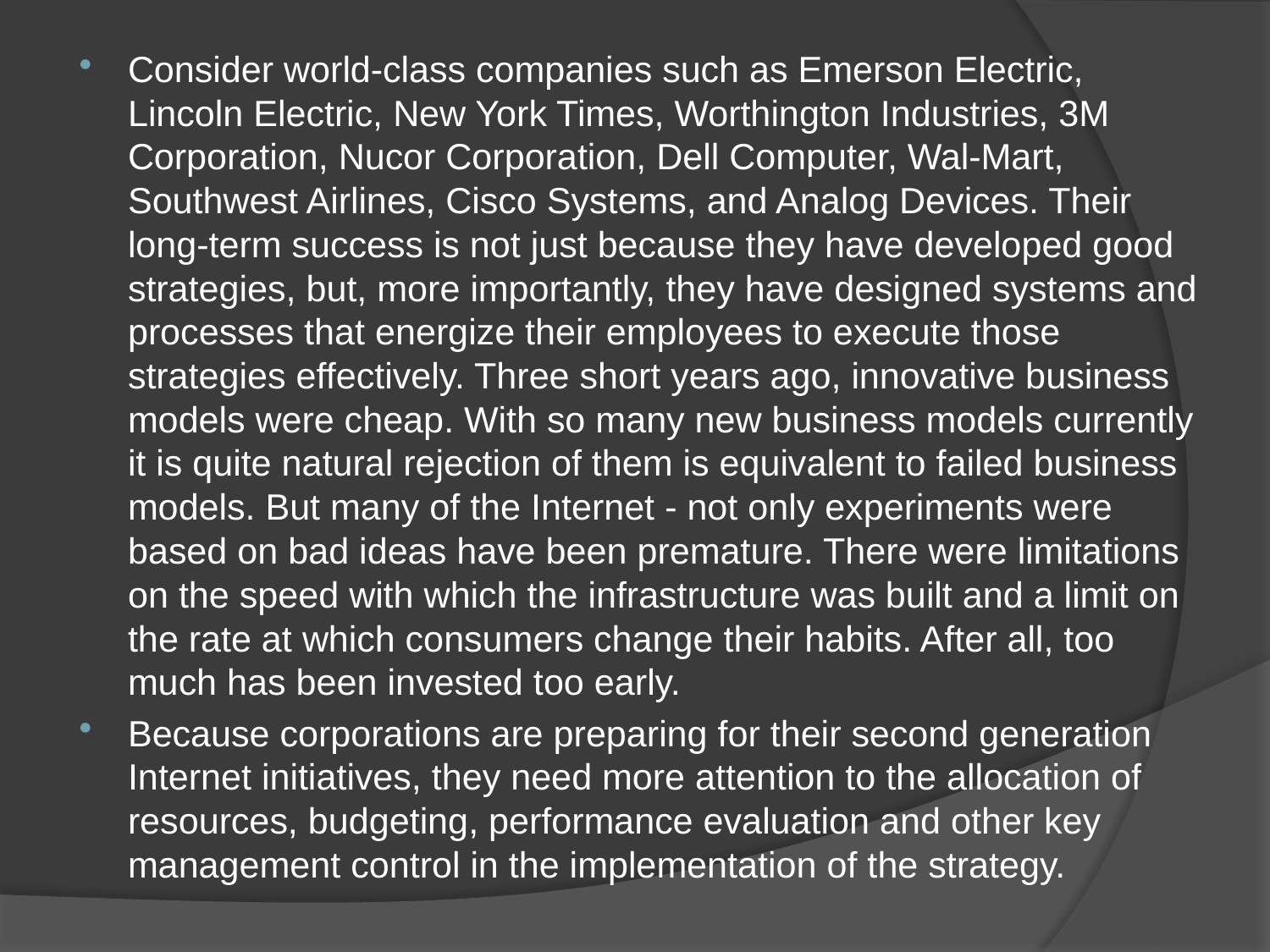

Consider world-class companies such as Emerson Electric, Lincoln Electric, New York Times, Worthington Industries, 3M Corporation, Nucor Corporation, Dell Computer, Wal-Mart, Southwest Airlines, Cisco Systems, and Analog Devices. Their long-term success is not just because they have developed good strategies, but, more importantly, they have designed systems and processes that energize their employees to execute those strategies effectively. Three short years ago, innovative business models were cheap. With so many new business models currently it is quite natural rejection of them is equivalent to failed business models. But many of the Internet - not only experiments were based on bad ideas have been premature. There were limitations on the speed with which the infrastructure was built and a limit on the rate at which consumers change their habits. After all, too much has been invested too early.
Because corporations are preparing for their second generation Internet initiatives, they need more attention to the allocation of resources, budgeting, performance evaluation and other key management control in the implementation of the strategy.